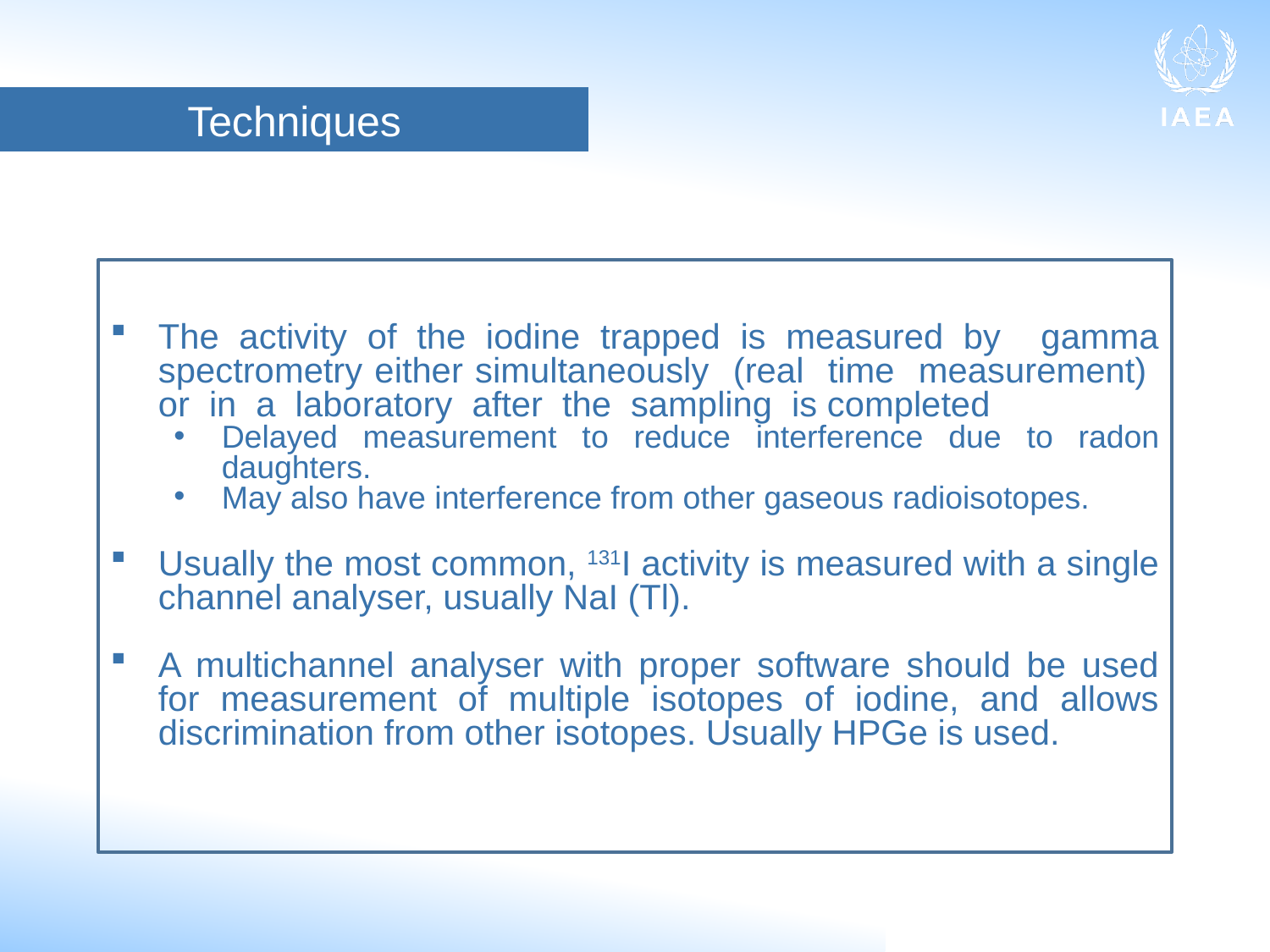

Techniques
The activity of the iodine trapped is measured by  gamma spectrometry either simultaneously  (real  time  measurement)  or  in  a  laboratory  after  the  sampling  is completed
Delayed measurement to reduce interference due to radon daughters.
May also have interference from other gaseous radioisotopes.

Usually the most common, 131I activity is measured with a single channel analyser, usually NaI (Tl).

A multichannel analyser with proper software should be used for measurement of multiple isotopes of iodine, and allows discrimination from other isotopes. Usually HPGe is used.